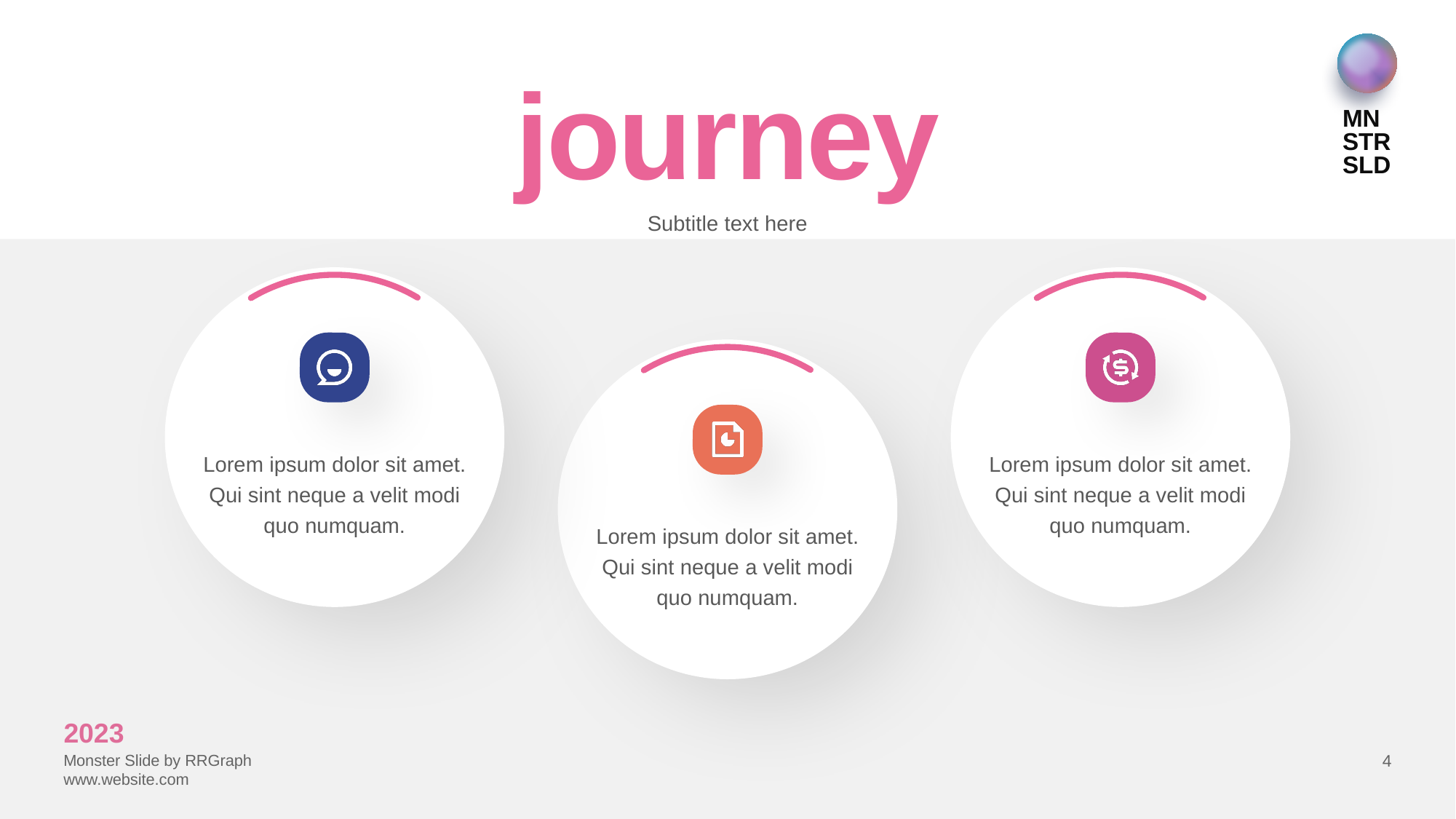

journey
Subtitle text here

Lorem ipsum dolor sit amet. Qui sint neque a velit modi quo numquam.
Lorem ipsum dolor sit amet. Qui sint neque a velit modi quo numquam.
Lorem ipsum dolor sit amet. Qui sint neque a velit modi quo numquam.